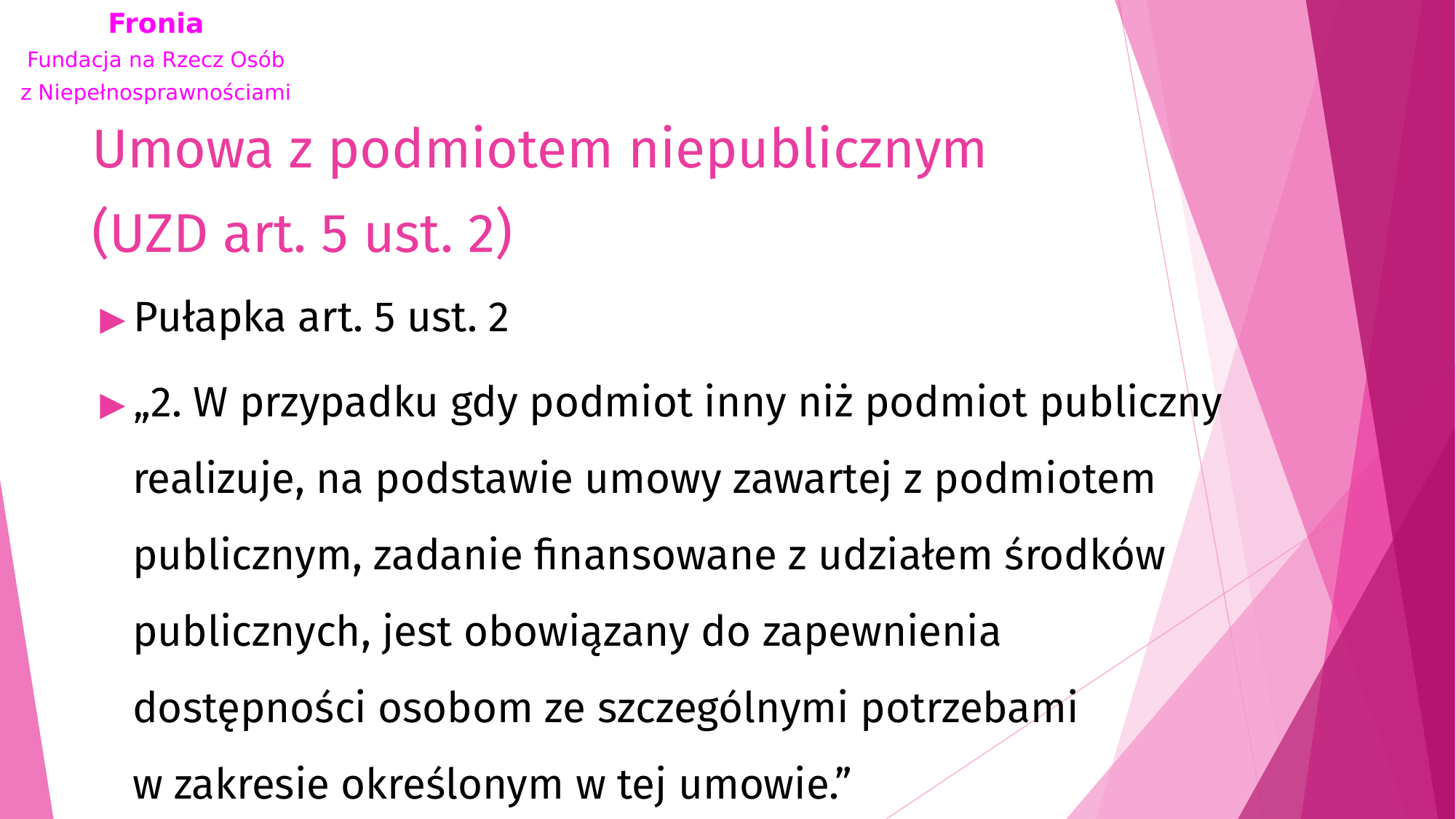

# Umowa z podmiotem niepublicznym (UZD art. 5 ust. 2)
Pułapka art. 5 ust. 2
„2. W przypadku gdy podmiot inny niż podmiot publiczny realizuje, na podstawie umowy zawartej z podmiotem publicznym, zadanie finansowane z udziałem środków publicznych, jest obowiązany do zapewnienia dostępności osobom ze szczególnymi potrzebami w zakresie określonym w tej umowie.”